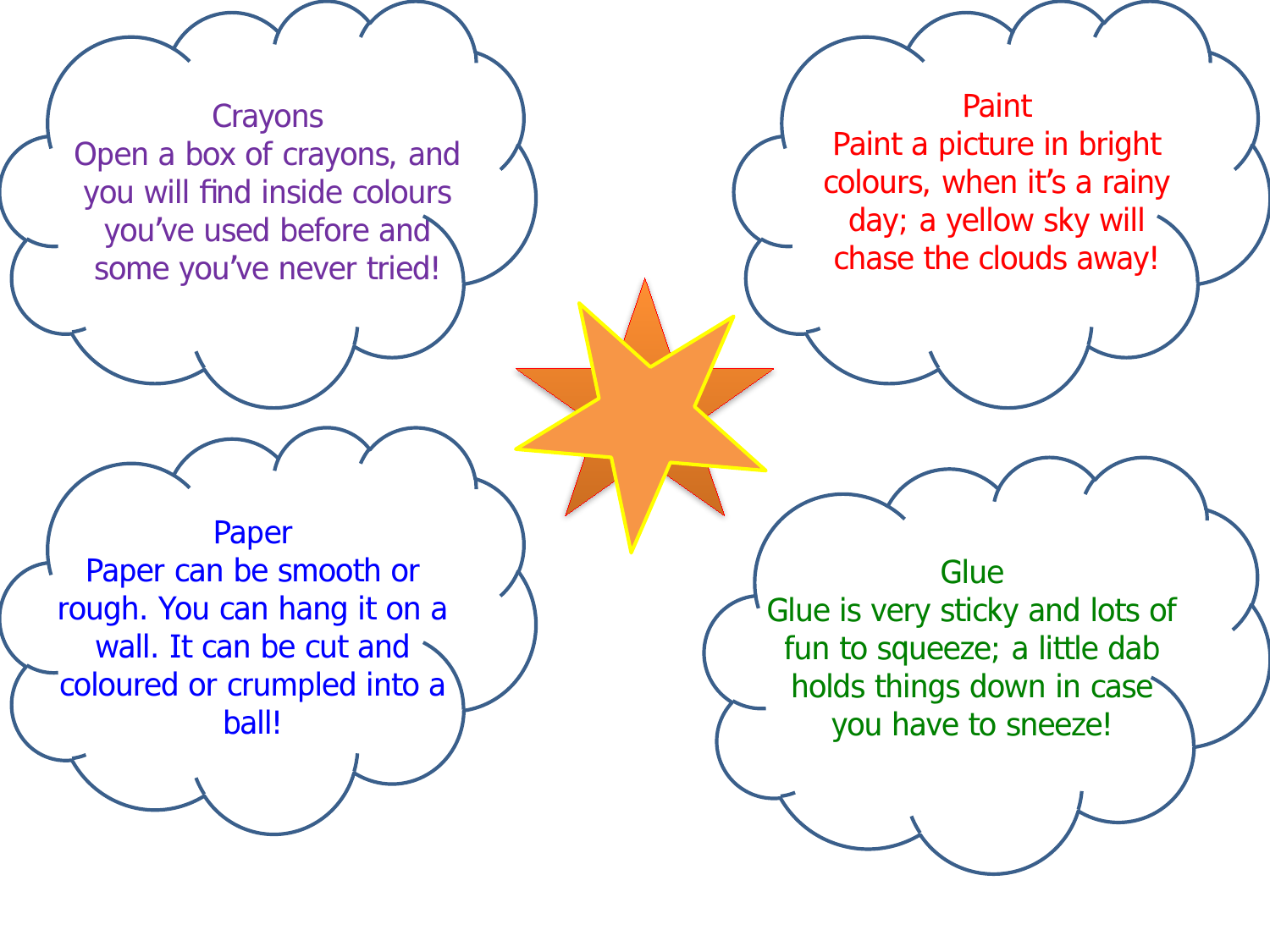

Paint
Paint a picture in bright colours, when it’s a rainy day; a yellow sky will chase the clouds away!
Crayons
Open a box of crayons, and you will find inside colours you’ve used before and some you’ve never tried!

Paper
Paper can be smooth or rough. You can hang it on a wall. It can be cut and coloured or crumpled into a ball!
Glue
Glue is very sticky and lots of fun to squeeze; a little dab holds things down in case you have to sneeze!